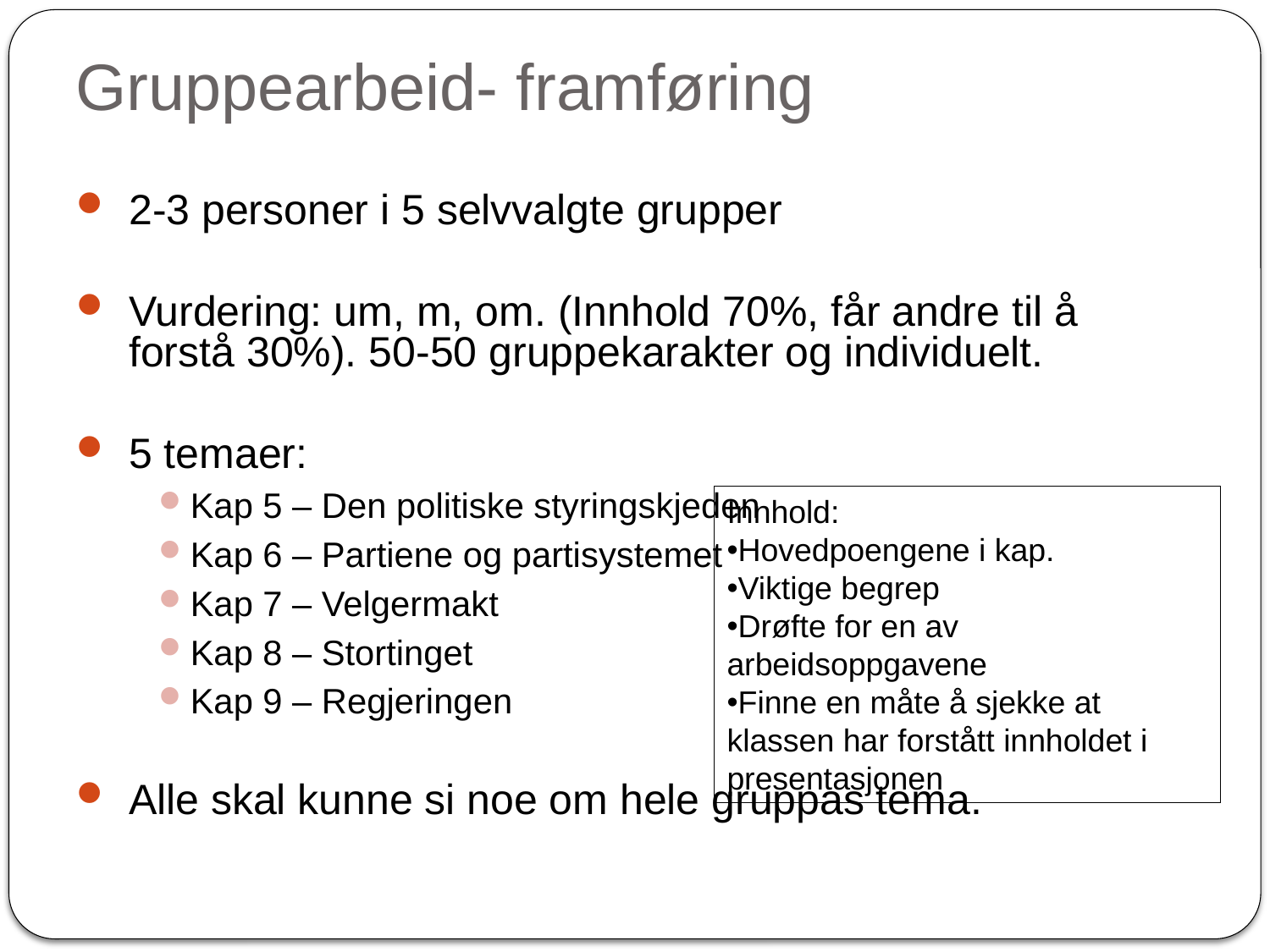

# Gruppearbeid- framføring
2-3 personer i 5 selvvalgte grupper

Vurdering: um, m, om. (Innhold 70%, får andre til å forstå 30%). 50-50 gruppekarakter og individuelt.

5 temaer:
Kap 5 – Den politiske styringskjeden
Kap 6 – Partiene og partisystemet
Kap 7 – Velgermakt
Kap 8 – Stortinget
Kap 9 – Regjeringen

Alle skal kunne si noe om hele gruppas tema.
Innhold:
Hovedpoengene i kap.
Viktige begrep
Drøfte for en av arbeidsoppgavene
Finne en måte å sjekke at klassen har forstått innholdet i presentasjonen